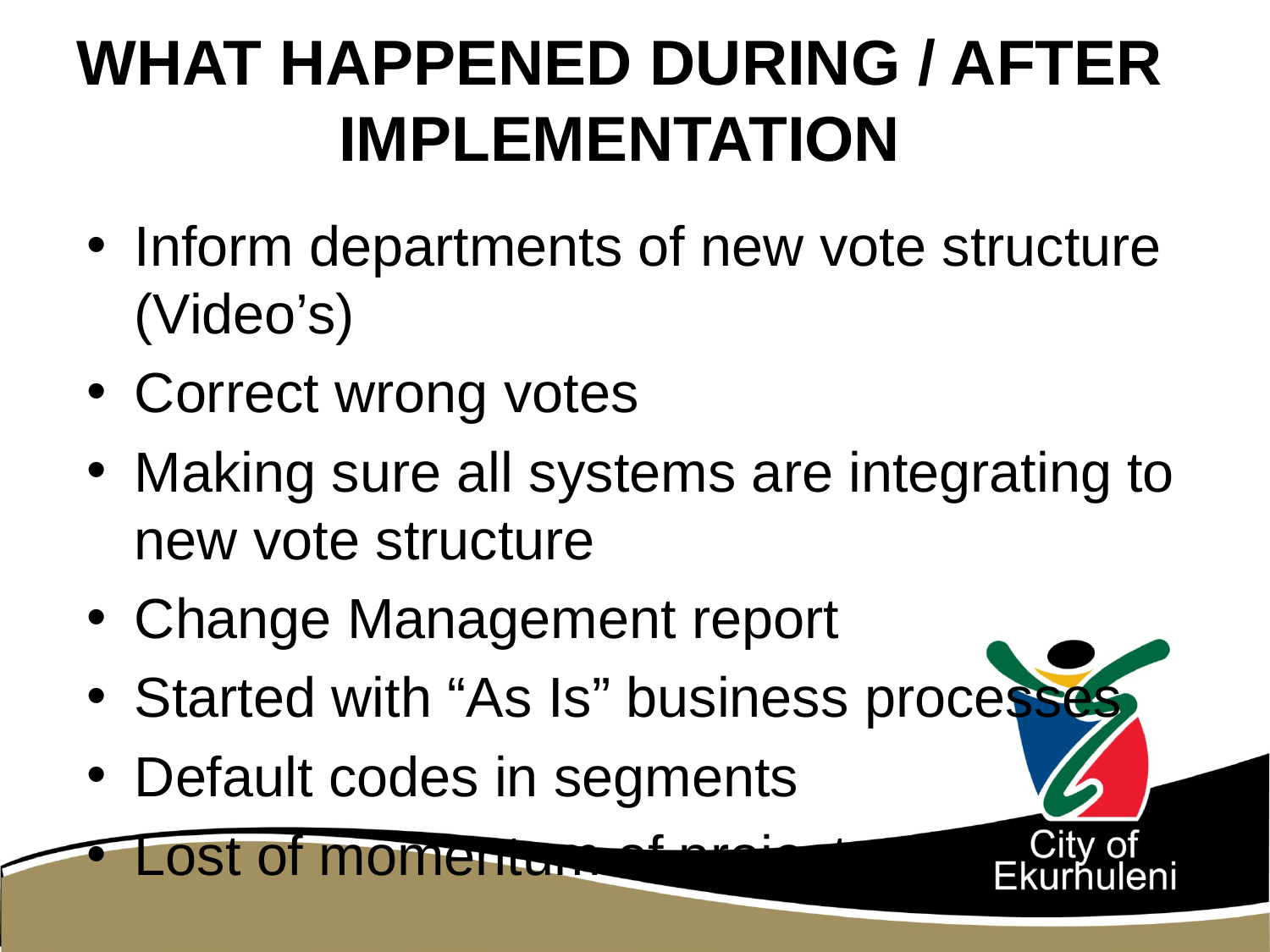

# WHAT HAPPENED DURING / AFTER IMPLEMENTATION

Inform departments of new vote structure (Video’s)
Correct wrong votes
Making sure all systems are integrating to new vote structure
Change Management report
Started with “As Is” business processes
Default codes in segments
Lost of momentum of project